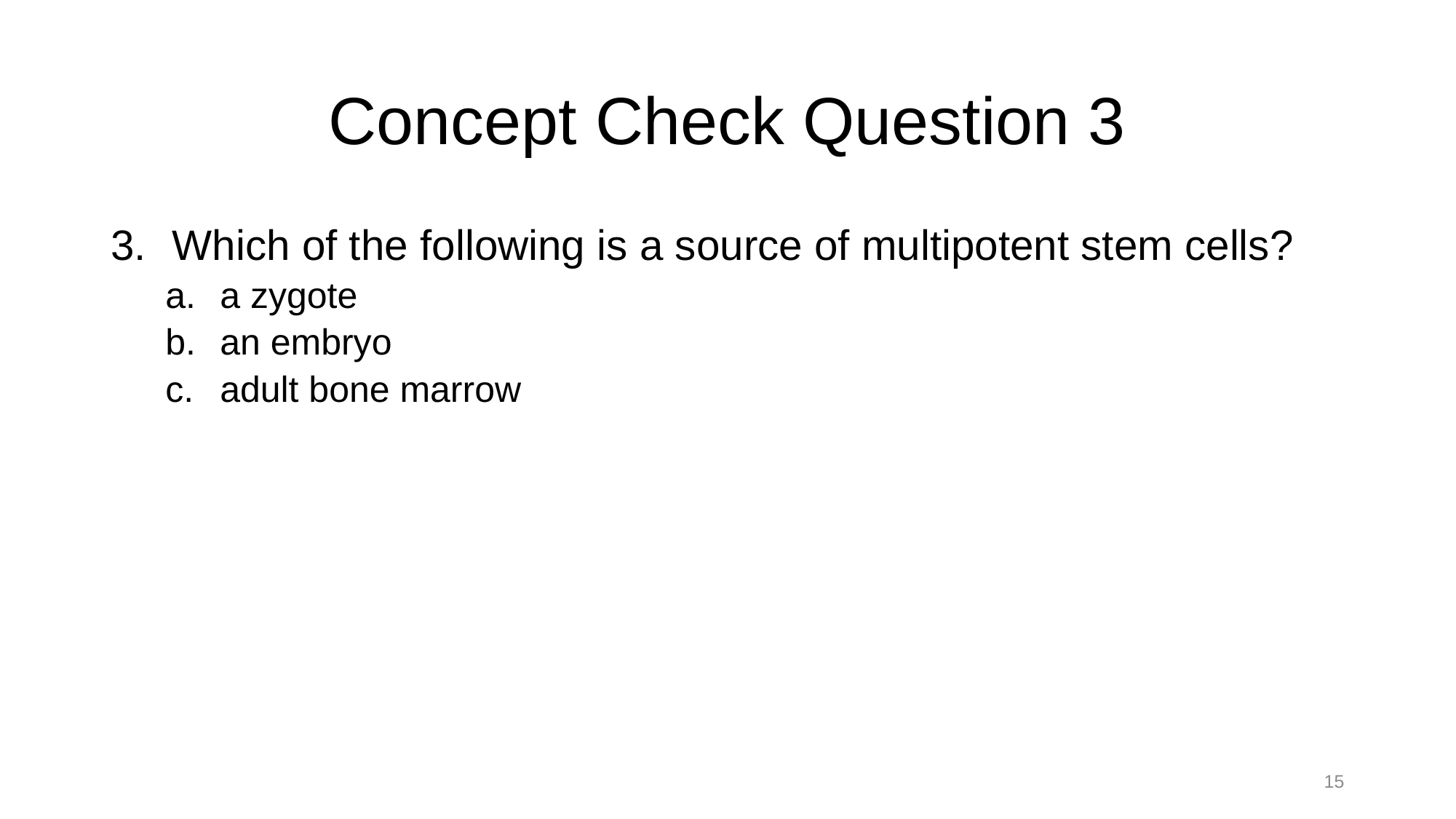

# Concept Check Question 3
Which of the following is a source of multipotent stem cells?
a zygote
an embryo
adult bone marrow

15